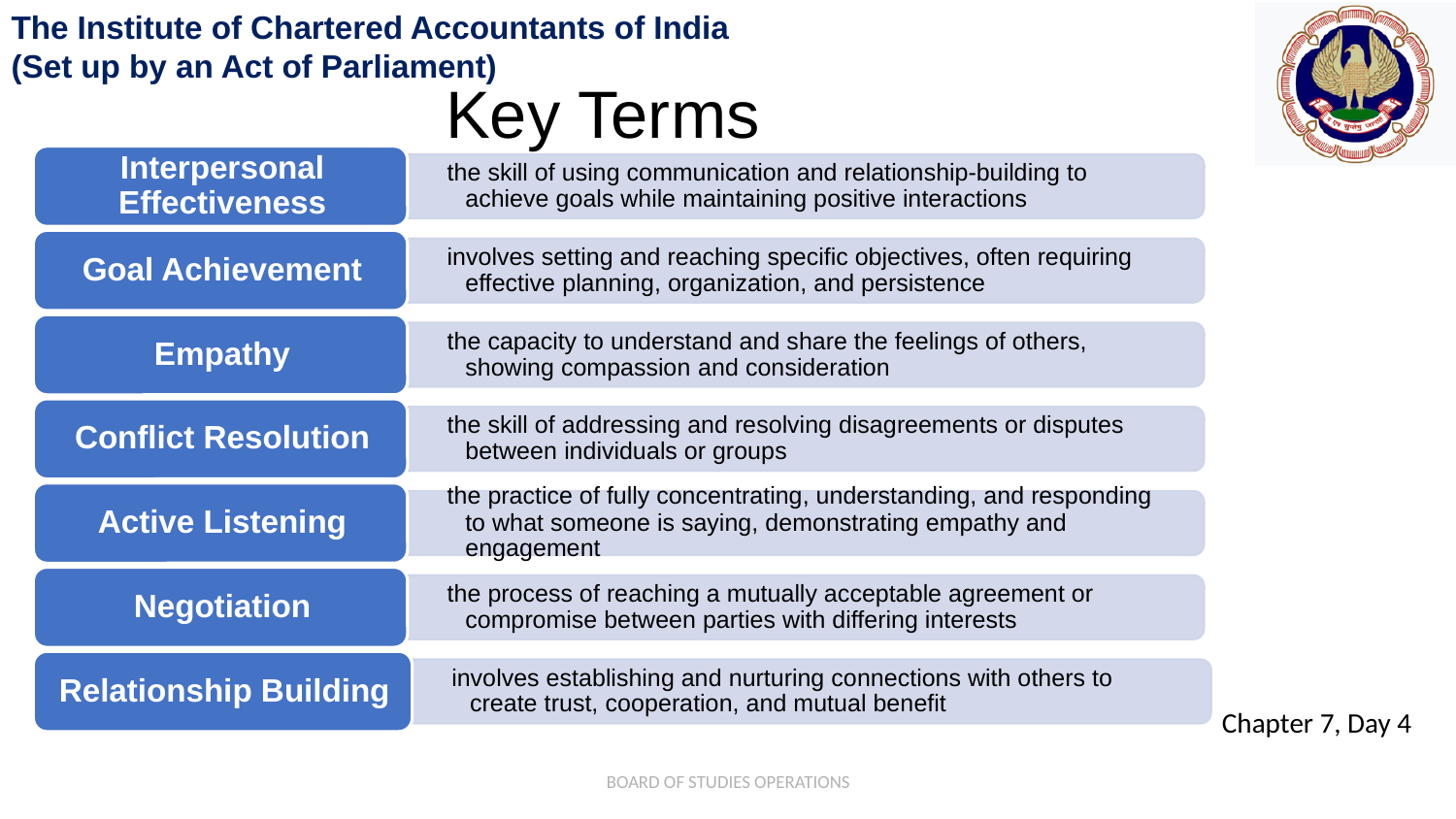

Key Terms
the skill of using communication and relationship-building to achieve goals while maintaining positive interactions
Interpersonal Effectiveness
involves setting and reaching specific objectives, often requiring effective planning, organization, and persistence
Goal Achievement
the capacity to understand and share the feelings of others, showing compassion and consideration
Empathy
the skill of addressing and resolving disagreements or disputes between individuals or groups
Conflict Resolution
the practice of fully concentrating, understanding, and responding to what someone is saying, demonstrating empathy and engagement
Active Listening
the process of reaching a mutually acceptable agreement or compromise between parties with differing interests
Negotiation
involves establishing and nurturing connections with others to create trust, cooperation, and mutual benefit
Relationship Building
BOARD OF STUDIES OPERATIONS